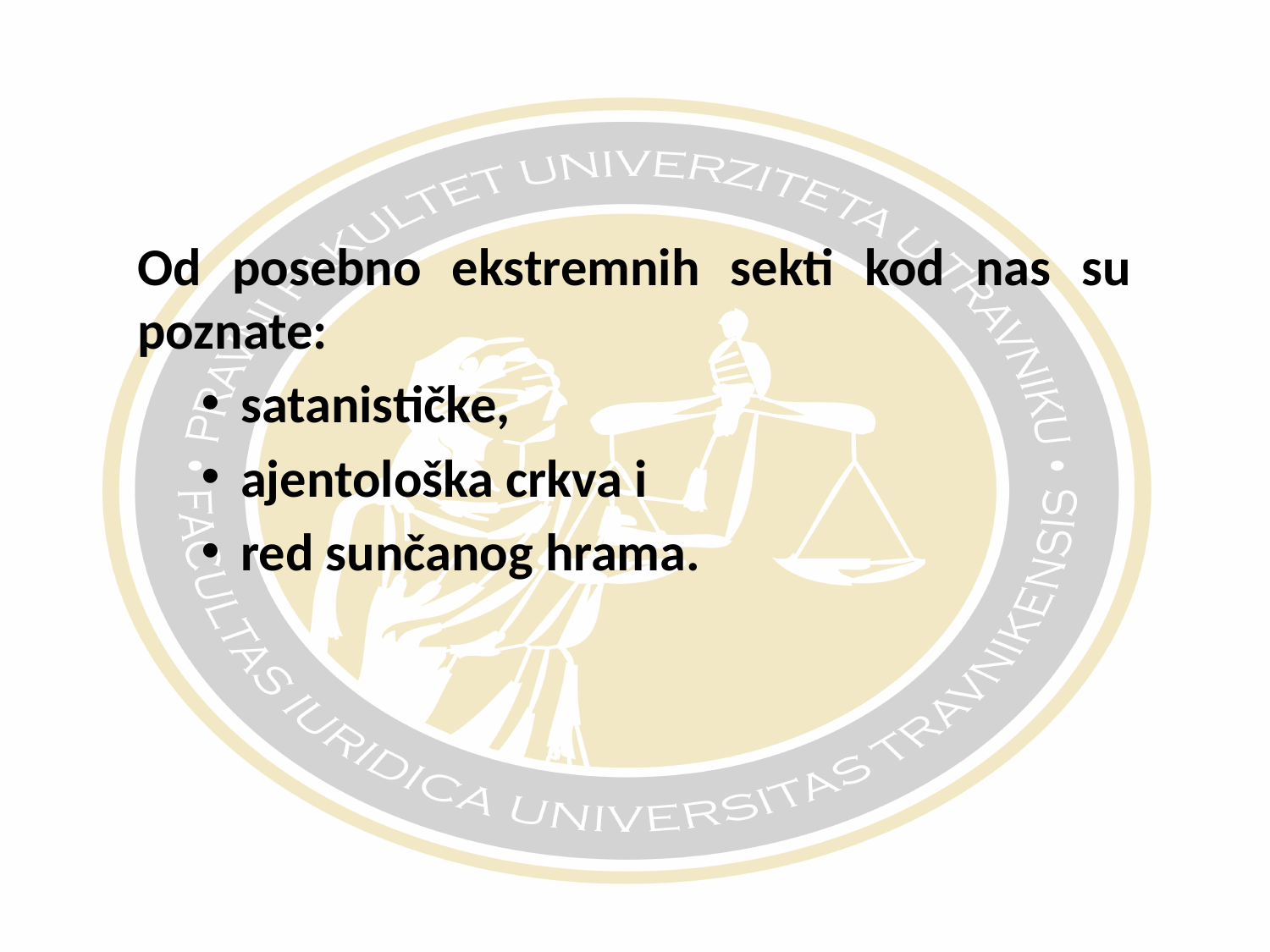

#
Od posebno ekstremnih sekti kod nas su poznate:
satanističke,
ajentološka crkva i
red sunčanog hrama.